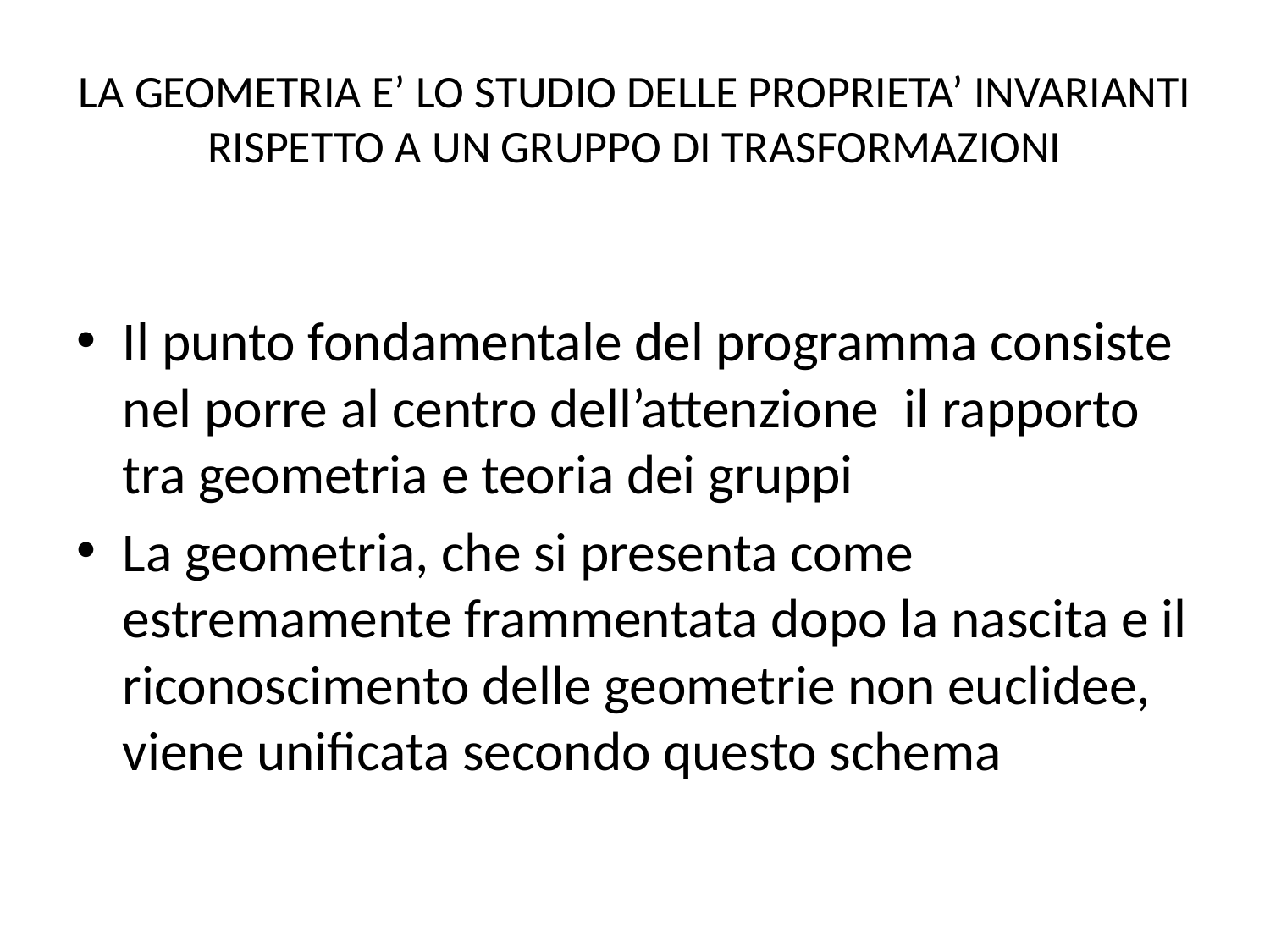

# LA GEOMETRIA E’ LO STUDIO DELLE PROPRIETA’ INVARIANTI RISPETTO A UN GRUPPO DI TRASFORMAZIONI

Il punto fondamentale del programma consiste nel porre al centro dell’attenzione  il rapporto tra geometria e teoria dei gruppi
La geometria, che si presenta come estremamente frammentata dopo la nascita e il riconoscimento delle geometrie non euclidee, viene unificata secondo questo schema